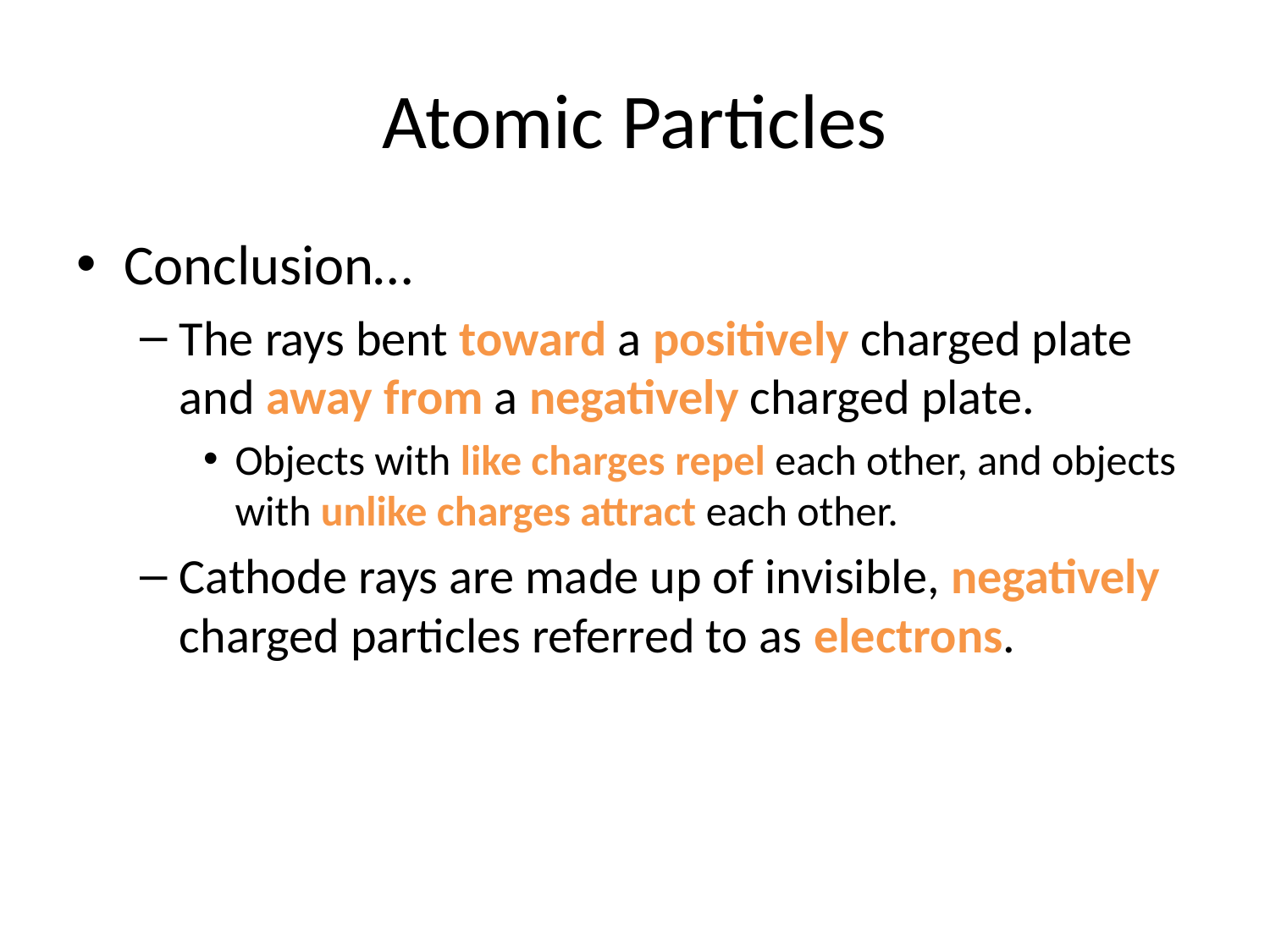

# Atomic Particles
Conclusion…
The rays bent toward a positively charged plate and away from a negatively charged plate.
Objects with like charges repel each other, and objects with unlike charges attract each other.
Cathode rays are made up of invisible, negatively charged particles referred to as electrons.